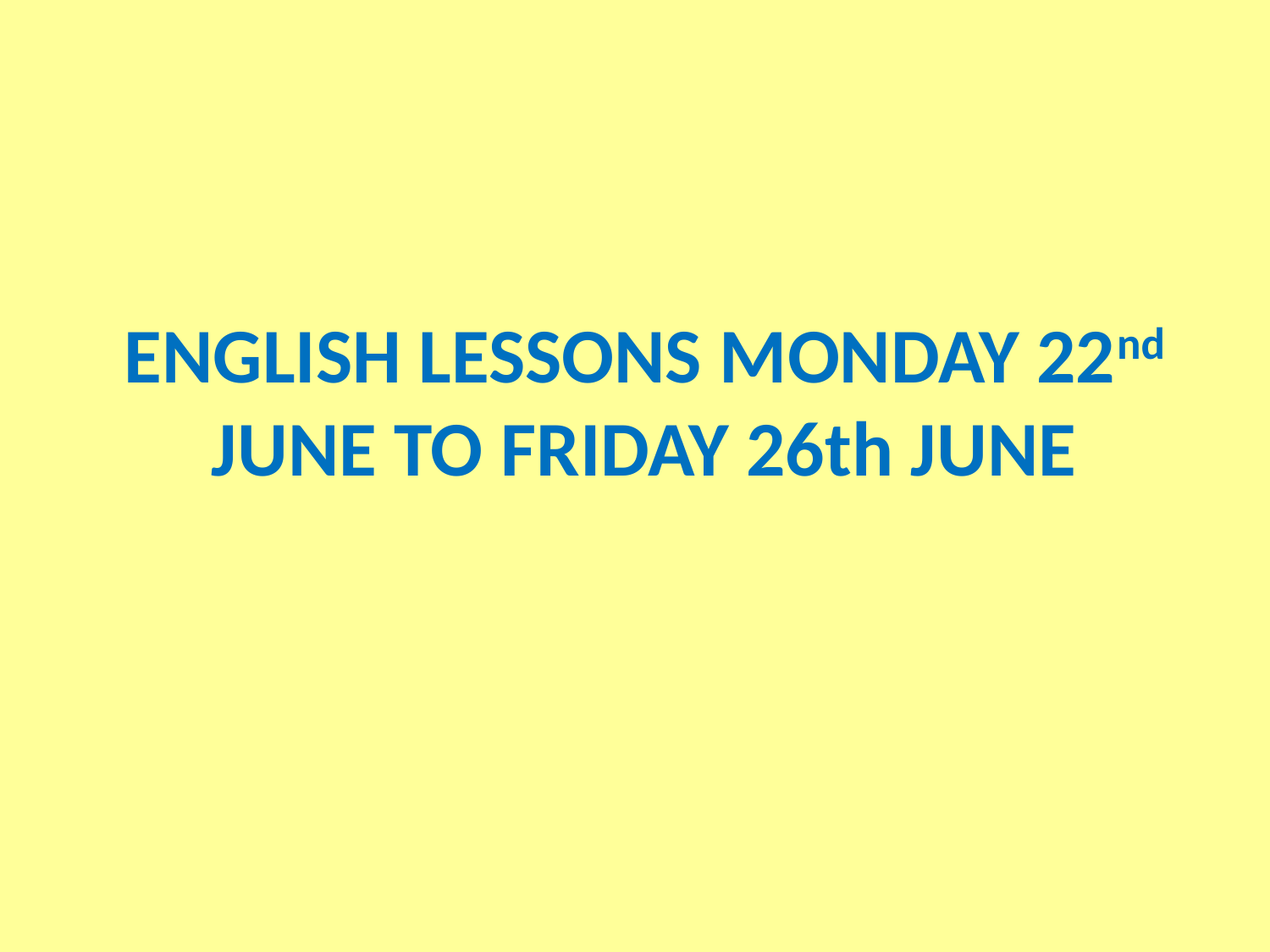

# ENGLISH LESSONS MONDAY 22nd JUNE TO FRIDAY 26th JUNE